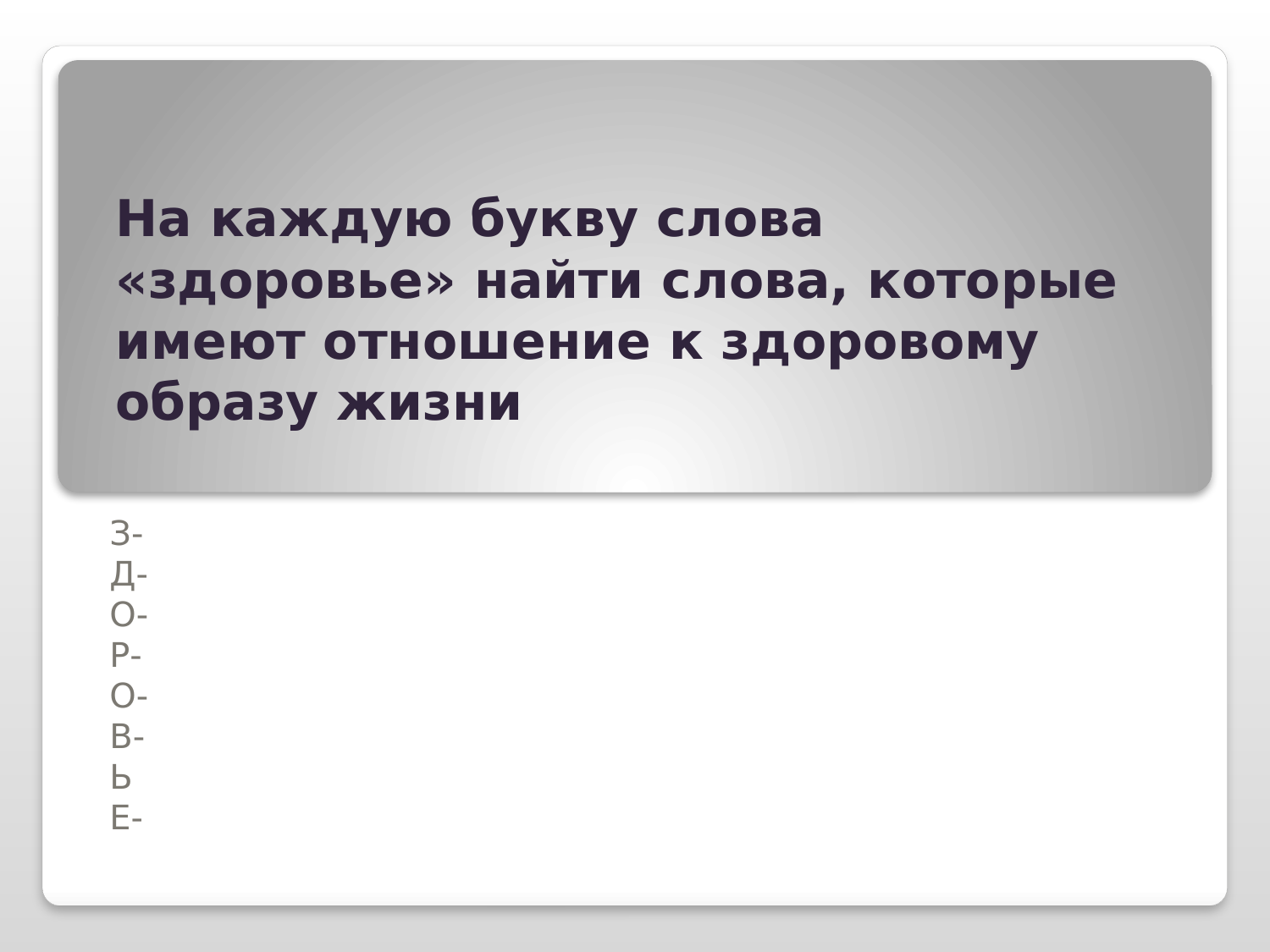

# На каждую букву слова «здоровье» найти слова, которые имеют отношение к здоровому образу жизни
З-
Д-
О-
Р-
О-
В-
Ь
Е-